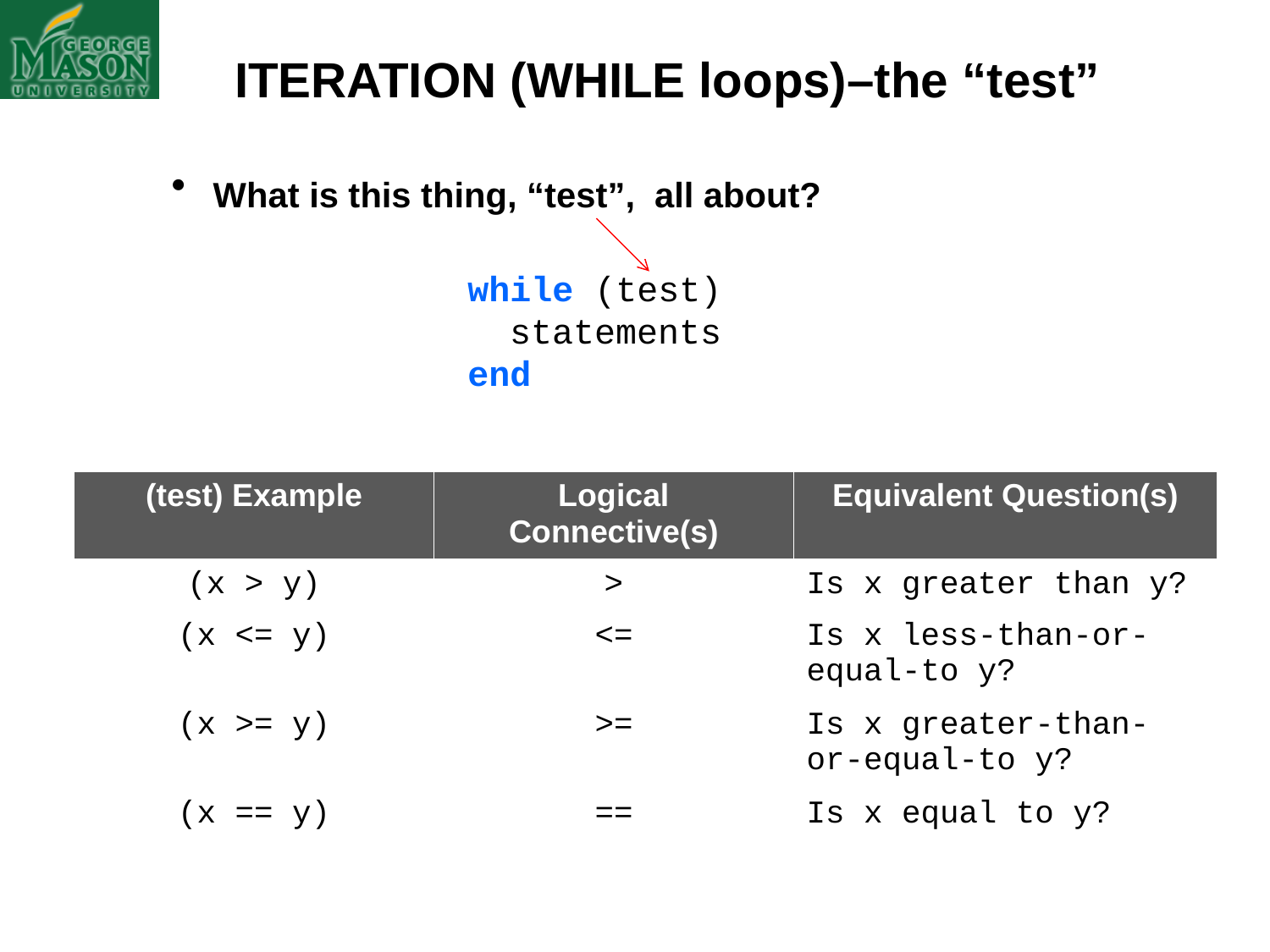

ITERATION (WHILE loops)–the “test”
 What is this thing, “test”,  all about?

		  while (test)
	          statements
		  end
| (test) Example | Logical Connective(s) | Equivalent Question(s) |
| --- | --- | --- |
| (x > y) | > | Is x greater than y? |
| (x <= y) | <= | Is x less-than-or-equal-to y? |
| (x >= y) | >= | Is x greater-than-or-equal-to y? |
| (x == y) | == | Is x equal to y? |